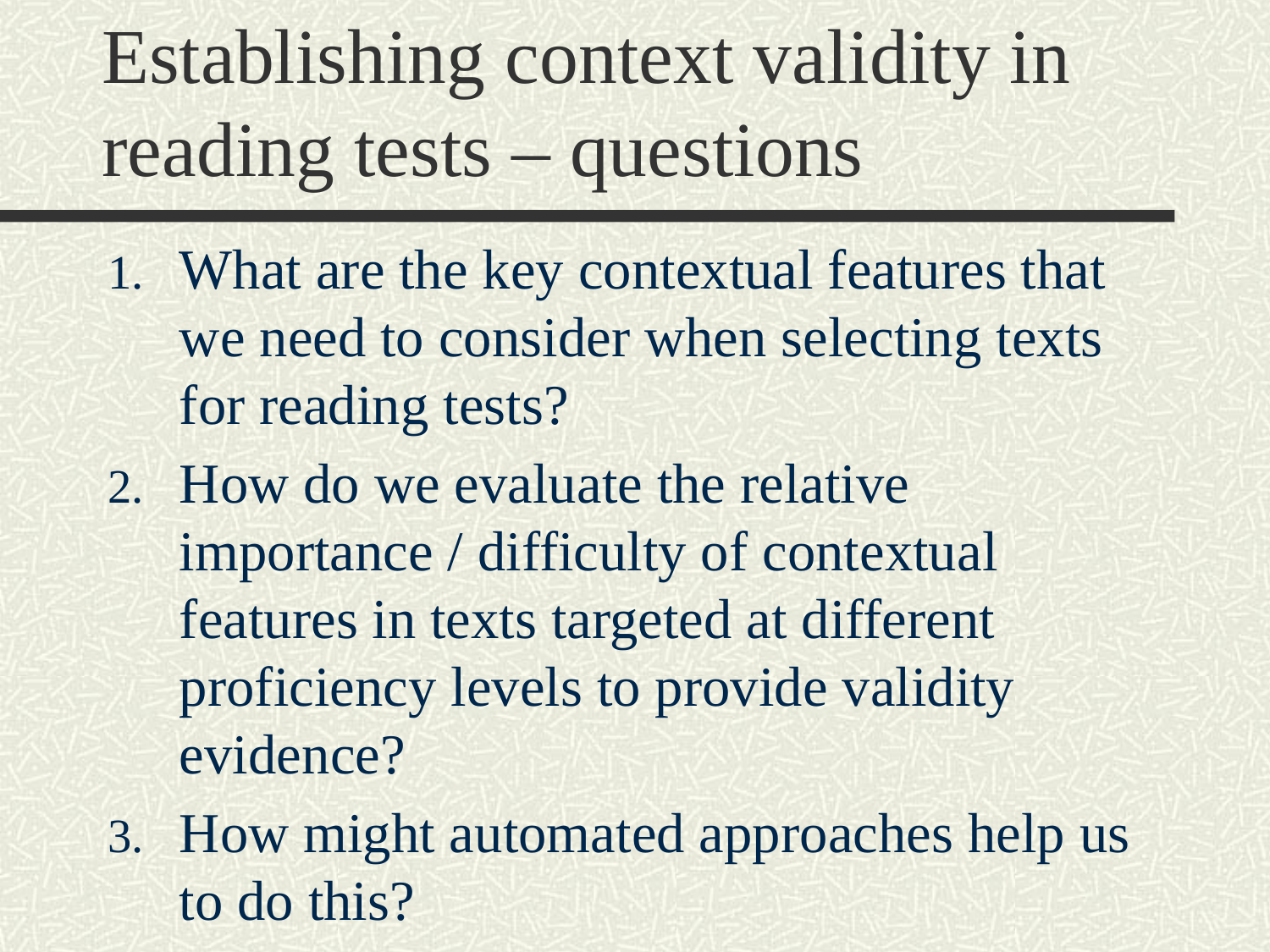

# Establishing context validity in reading tests – questions
What are the key contextual features that we need to consider when selecting texts for reading tests?
How do we evaluate the relative importance / difficulty of contextual features in texts targeted at different proficiency levels to provide validity evidence?
How might automated approaches help us to do this?